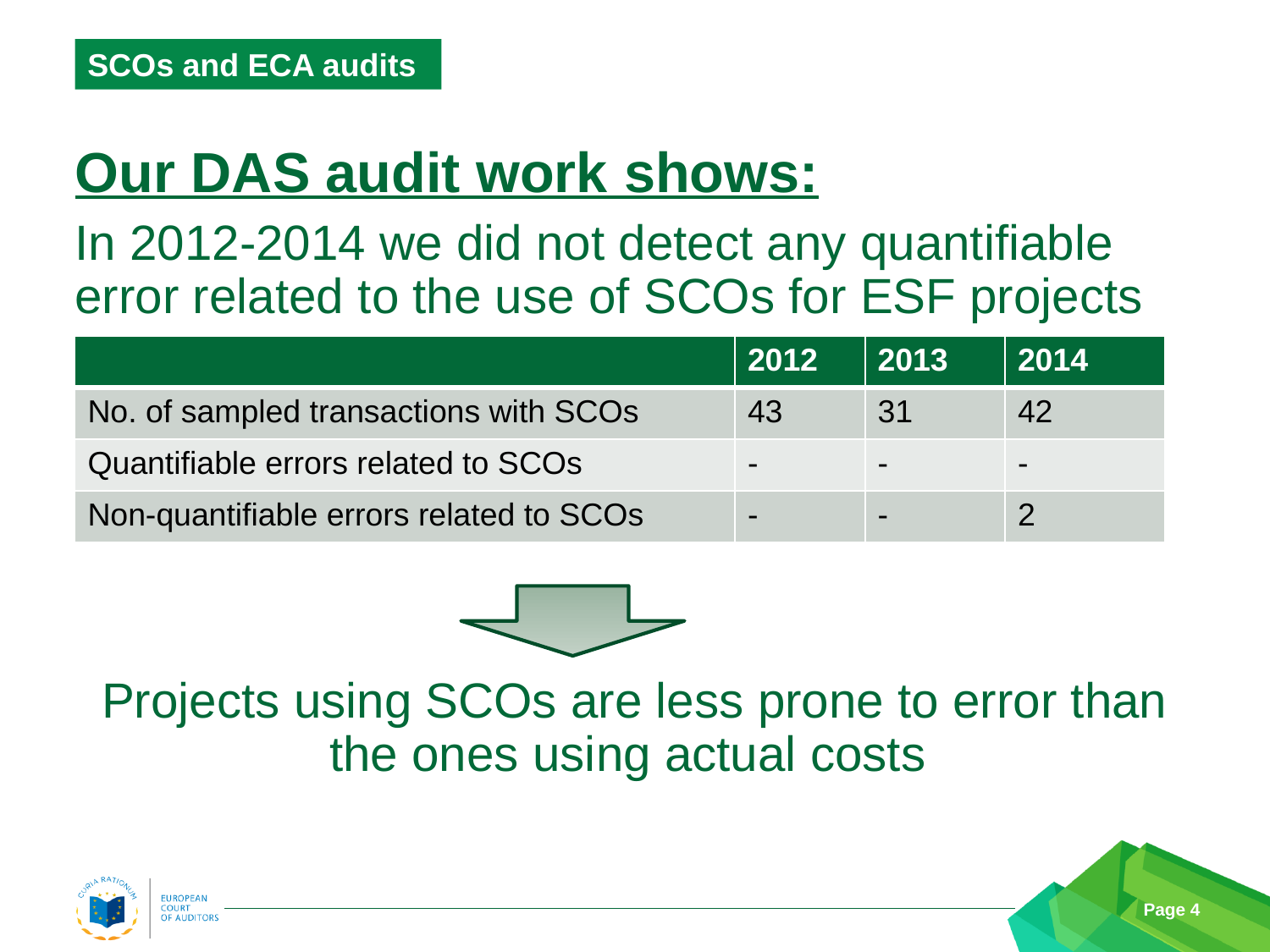

SCOs and ECA audits
Our DAS audit work shows:
In 2012-2014 we did not detect any quantifiable error related to the use of SCOs for ESF projects

Projects using SCOs are less prone to error than the ones using actual costs

|  | 2012 | 2013 | 2014 |
| --- | --- | --- | --- |
| No. of sampled transactions with SCOs | 43 | 31 | 42 |
| Quantifiable errors related to SCOs | - | - | - |
| Non-quantifiable errors related to SCOs | - | - | 2 |

Page 4